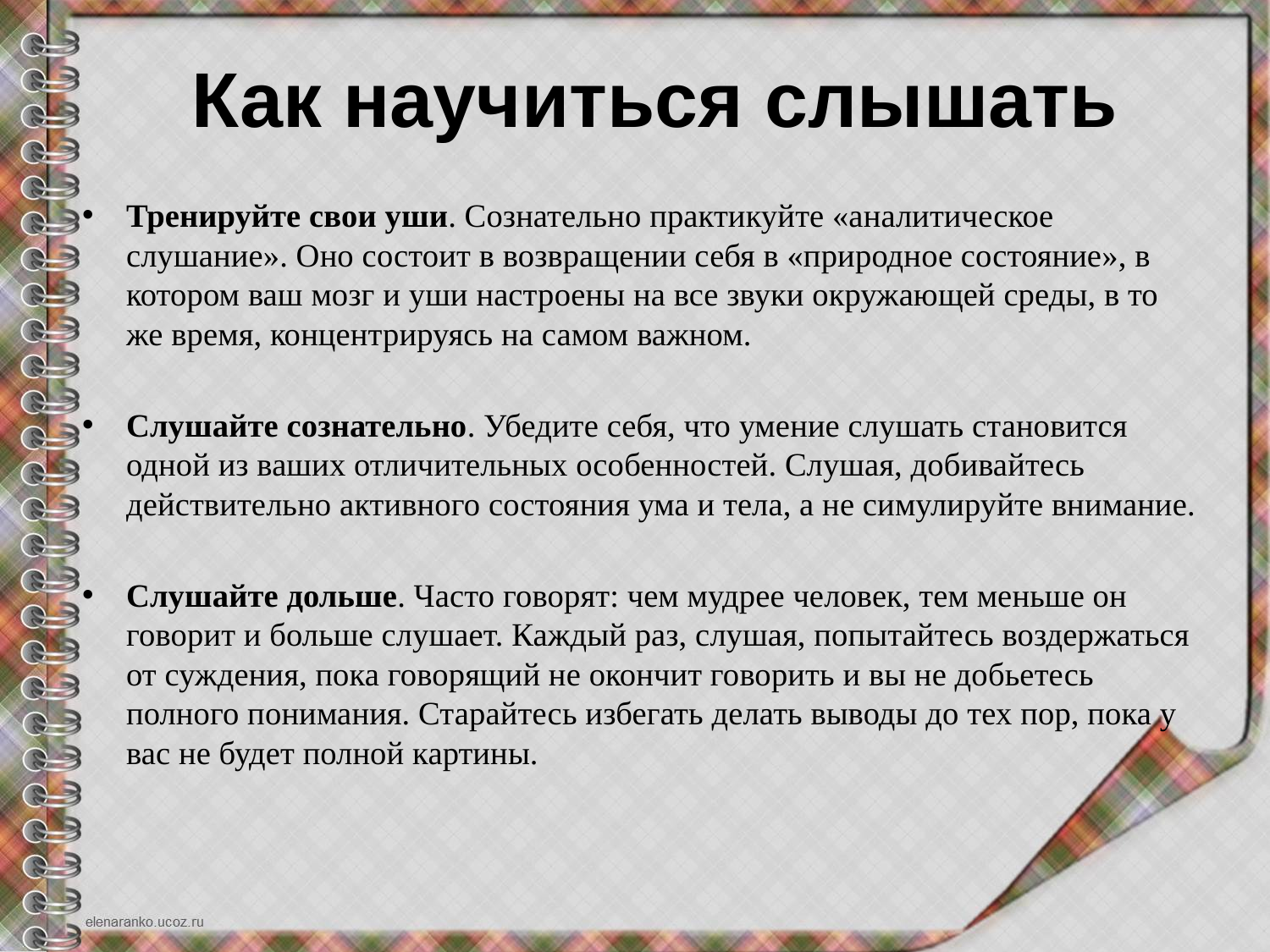

Как научиться слышать
Тренируйте свои уши. Сознательно практикуйте «аналитическое слушание». Оно состоит в возвращении себя в «природное состояние», в котором ваш мозг и уши настроены на все звуки окружающей среды, в то же время, концентрируясь на самом важном.

Слушайте сознательно. Убедите себя, что умение слушать становится одной из ваших отличительных особенностей. Слушая, добивайтесь действительно активного состояния ума и тела, а не симулируйте внимание.

Слушайте дольше. Часто говорят: чем мудрее человек, тем меньше он говорит и больше слушает. Каждый раз, слушая, попытайтесь воздержаться от суждения, пока говорящий не окончит говорить и вы не добьетесь полного понимания. Старайтесь избегать делать выводы до тех пор, пока у вас не будет полной картины.